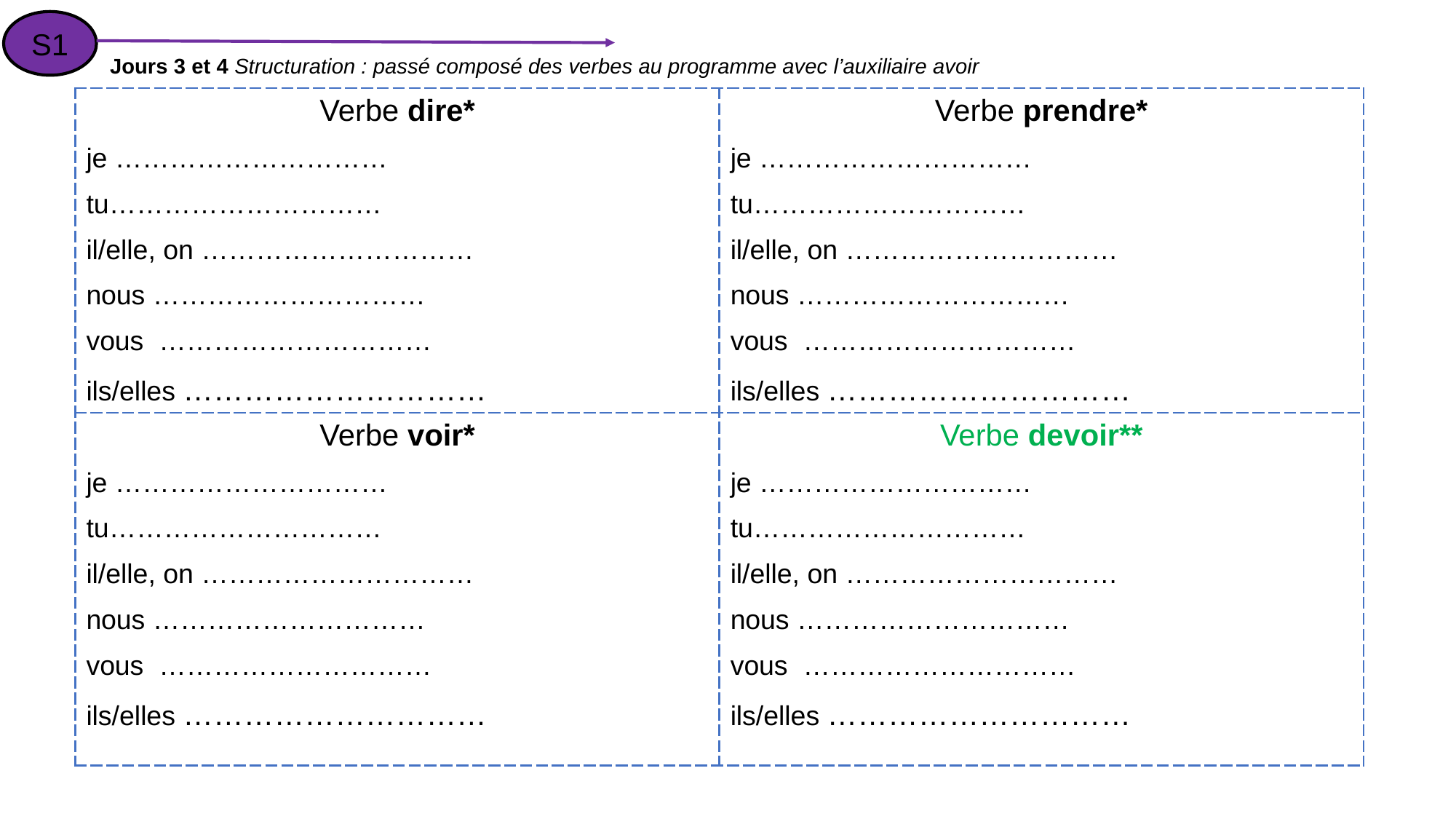

S1
Jours 3 et 4 Structuration : passé composé des verbes au programme avec l’auxiliaire avoir
| Verbe dire\* je ………………………… tu………………………… il/elle, on ………………………… nous ………………………… vous ………………………… ils/elles ………………………… | Verbe prendre\* je ………………………… tu………………………… il/elle, on ………………………… nous ………………………… vous ………………………… ils/elles ………………………… |
| --- | --- |
| Verbe voir\* je ………………………… tu………………………… il/elle, on ………………………… nous ………………………… vous ………………………… ils/elles ………………………… | Verbe devoir\*\* je ………………………… tu………………………… il/elle, on ………………………… nous ………………………… vous ………………………… ils/elles ………………………… |